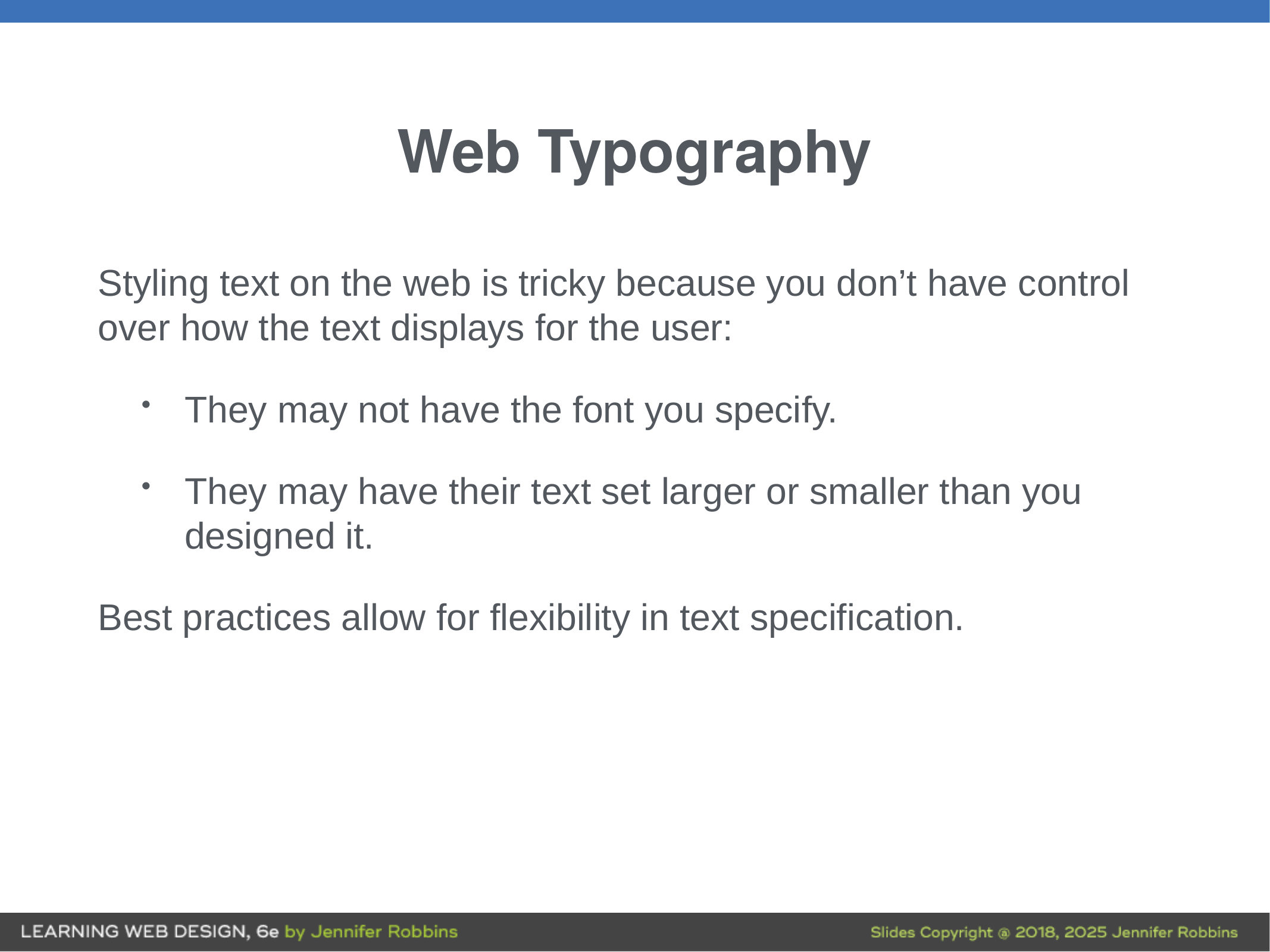

# Web Typography
Styling text on the web is tricky because you don’t have control over how the text displays for the user:
They may not have the font you specify.
They may have their text set larger or smaller than you designed it.
Best practices allow for flexibility in text specification.